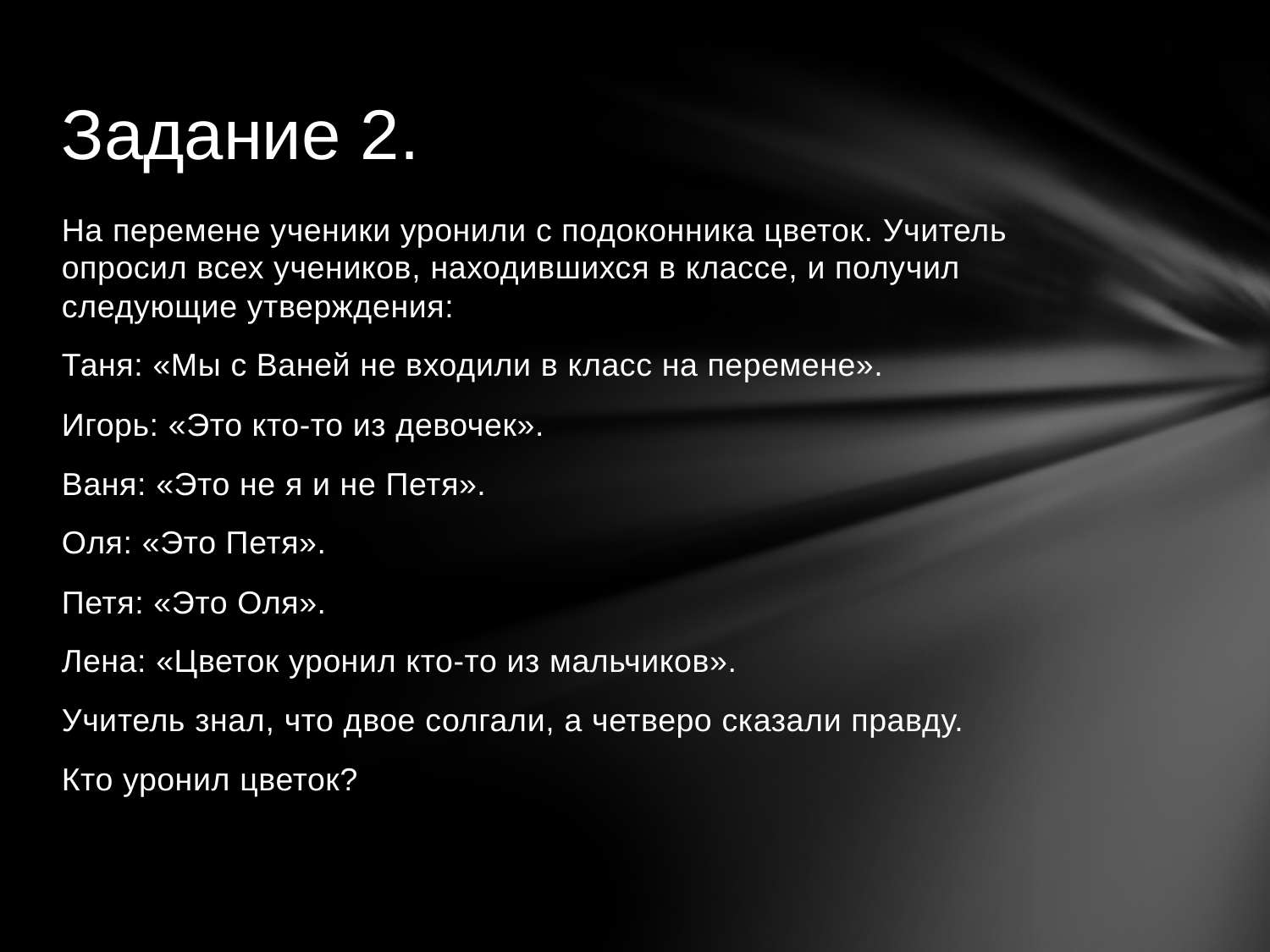

# Задание 2.
На перемене ученики уронили с подоконника цветок. Учитель опросил всех учеников, находившихся в классе, и получил следующие утверждения:
Таня: «Мы с Ваней не входили в класс на перемене».
Игорь: «Это кто-то из девочек».
Ваня: «Это не я и не Петя».
Оля: «Это Петя».
Петя: «Это Оля».
Лена: «Цветок уронил кто-то из мальчиков».
Учитель знал, что двое солгали, а четверо сказали правду.
Кто уронил цветок?